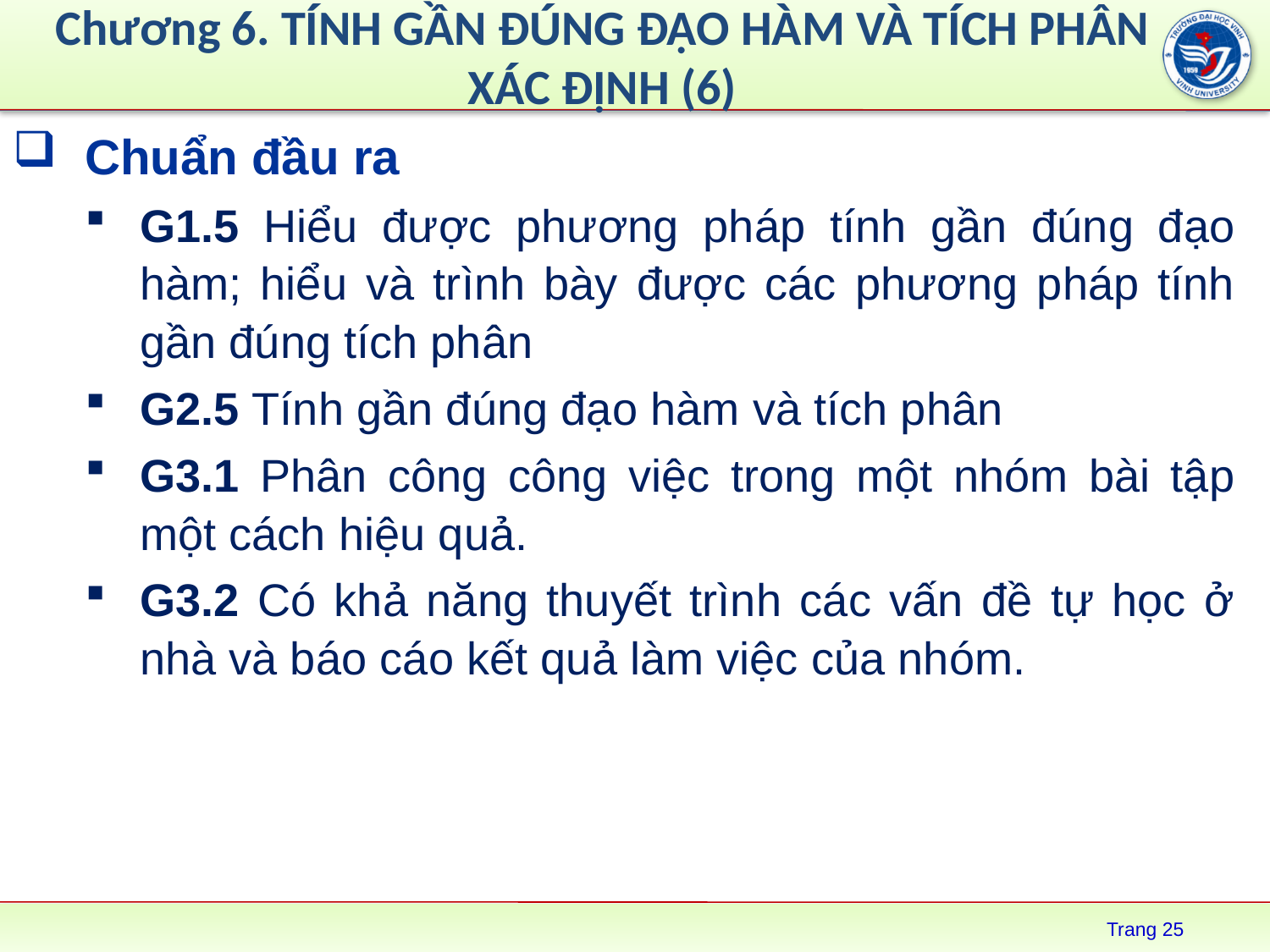

# Chương 6. TÍNH GẦN ĐÚNG ĐẠO HÀM VÀ TÍCH PHÂN XÁC ĐỊNH (6)
Chuẩn đầu ra
G1.5 Hiểu được phương pháp tính gần đúng đạo hàm; hiểu và trình bày được các phương pháp tính gần đúng tích phân
G2.5 Tính gần đúng đạo hàm và tích phân
G3.1 Phân công công việc trong một nhóm bài tập một cách hiệu quả.
G3.2 Có khả năng thuyết trình các vấn đề tự học ở nhà và báo cáo kết quả làm việc của nhóm.